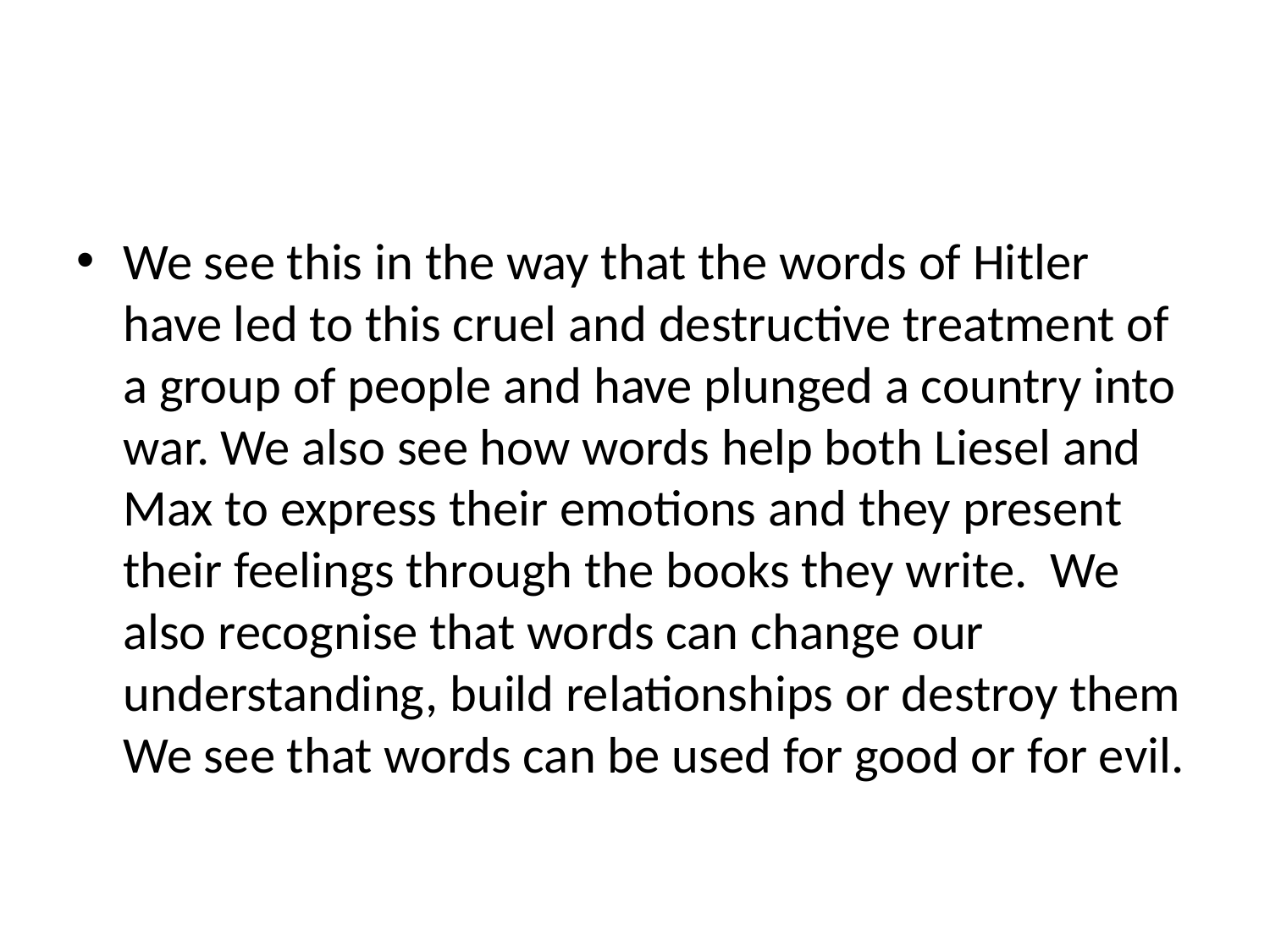

#
We see this in the way that the words of Hitler have led to this cruel and destructive treatment of a group of people and have plunged a country into war. We also see how words help both Liesel and Max to express their emotions and they present their feelings through the books they write.  We also recognise that words can change our understanding, build relationships or destroy them We see that words can be used for good or for evil.